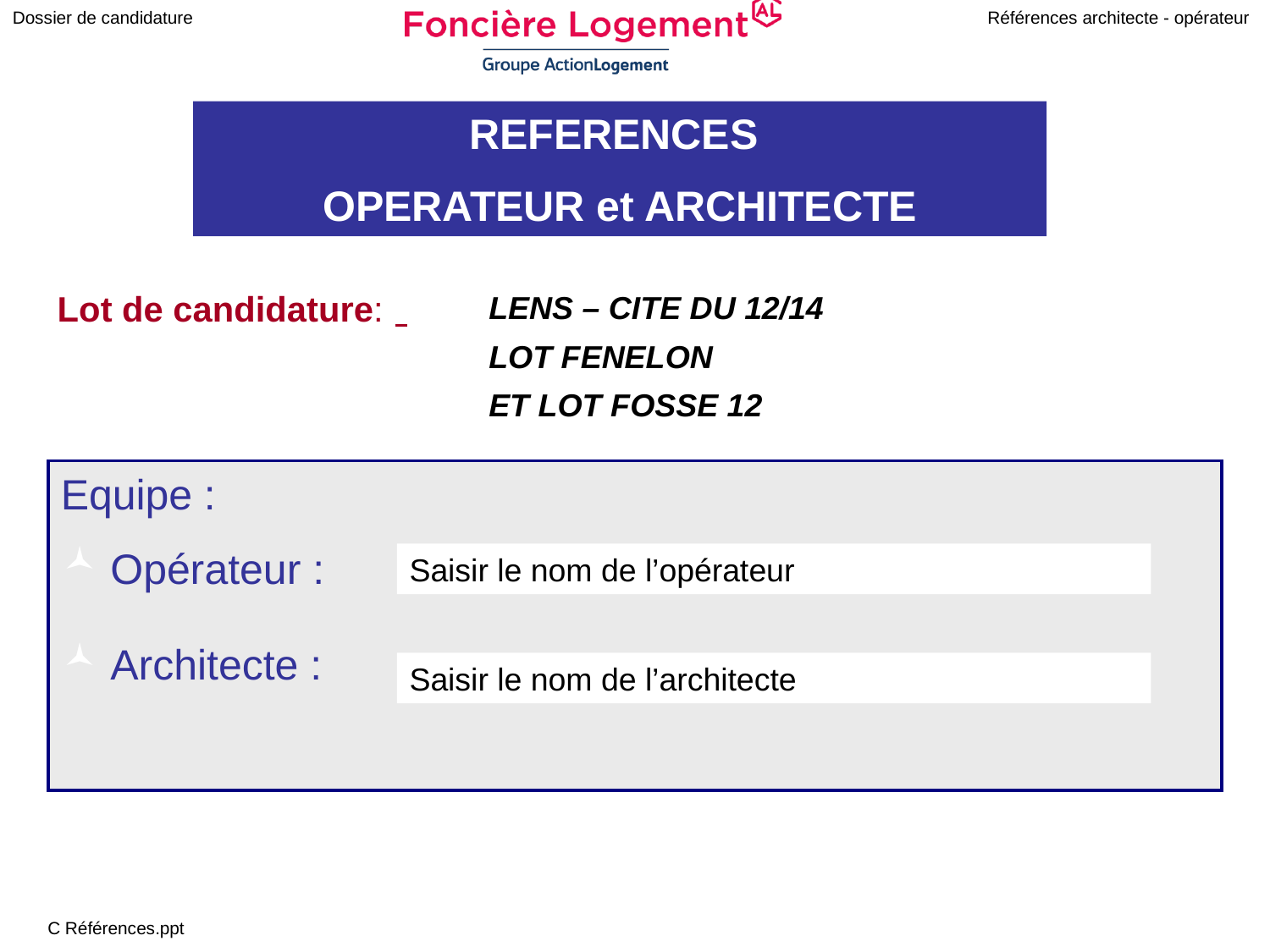

LENS – CITE DU 12/14
LOT FENELON
ET LOT FOSSE 12
Saisir le nom de l’opérateur
Saisir le nom de l’architecte